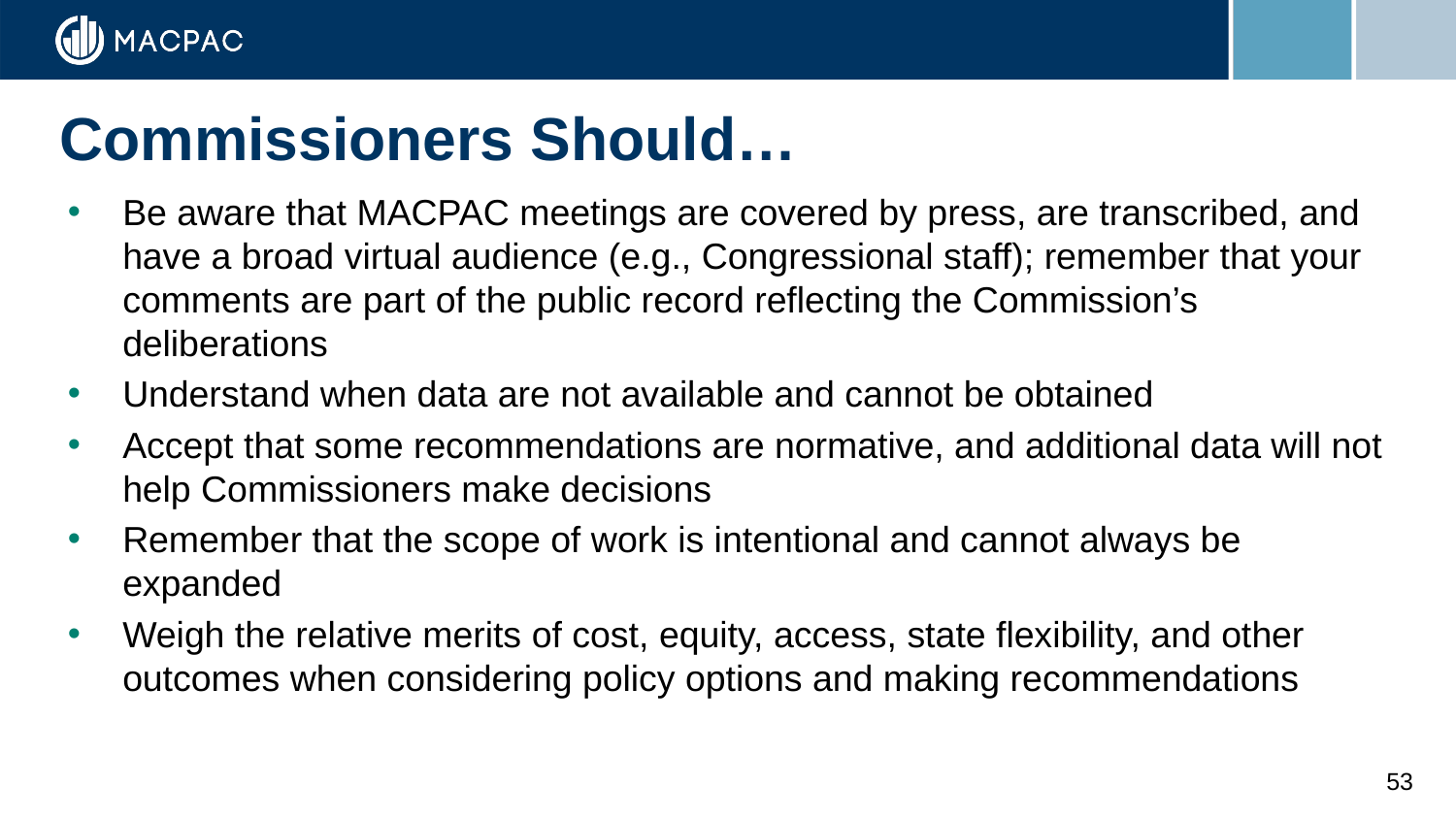

# Commissioners Should…
Be aware that MACPAC meetings are covered by press, are transcribed, and have a broad virtual audience (e.g., Congressional staff); remember that your comments are part of the public record reflecting the Commission’s deliberations
Understand when data are not available and cannot be obtained
Accept that some recommendations are normative, and additional data will not help Commissioners make decisions
Remember that the scope of work is intentional and cannot always be expanded
Weigh the relative merits of cost, equity, access, state flexibility, and other outcomes when considering policy options and making recommendations
53